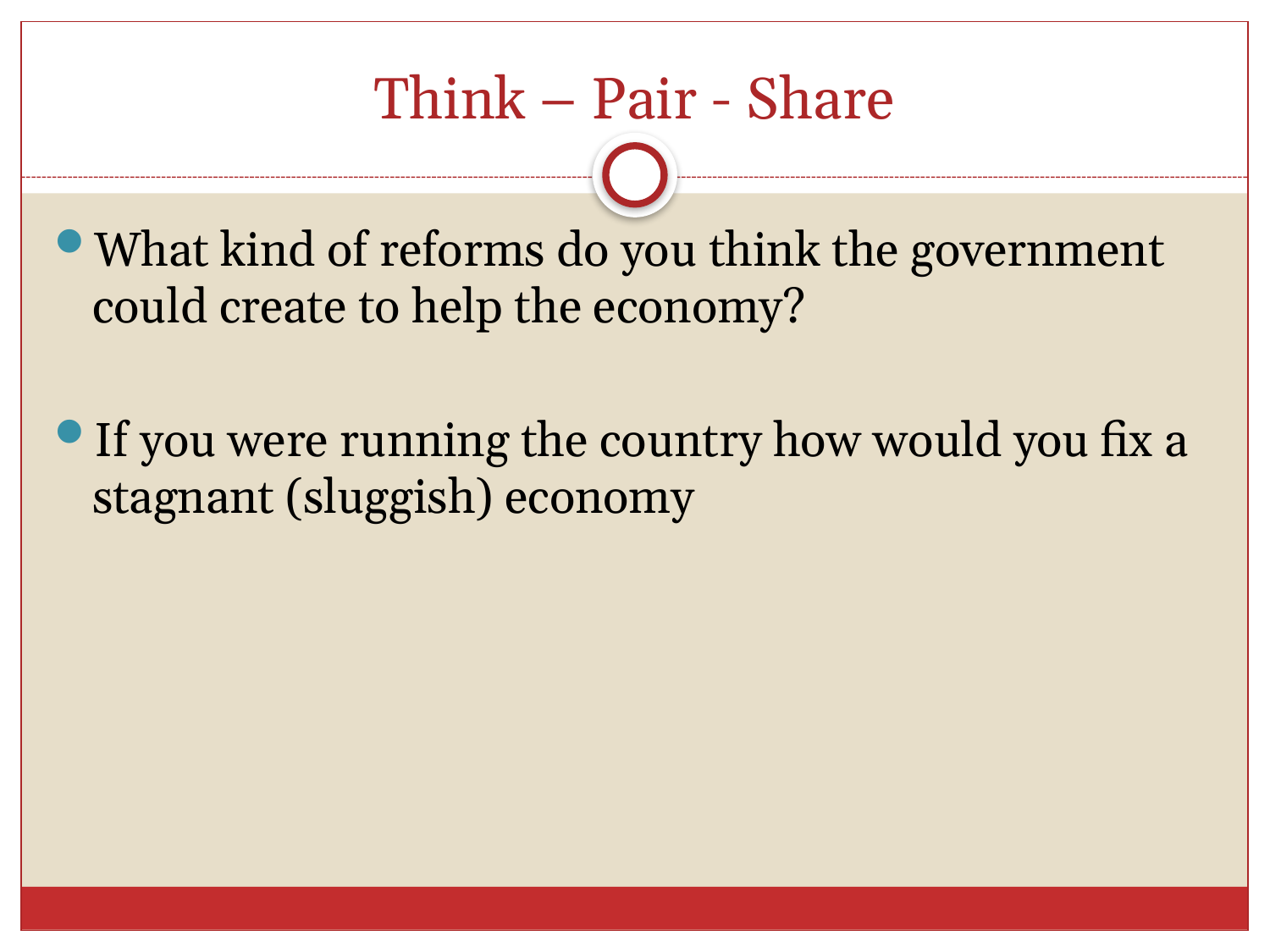

# Think – Pair - Share
What kind of reforms do you think the government could create to help the economy?

If you were running the country how would you fix a stagnant (sluggish) economy